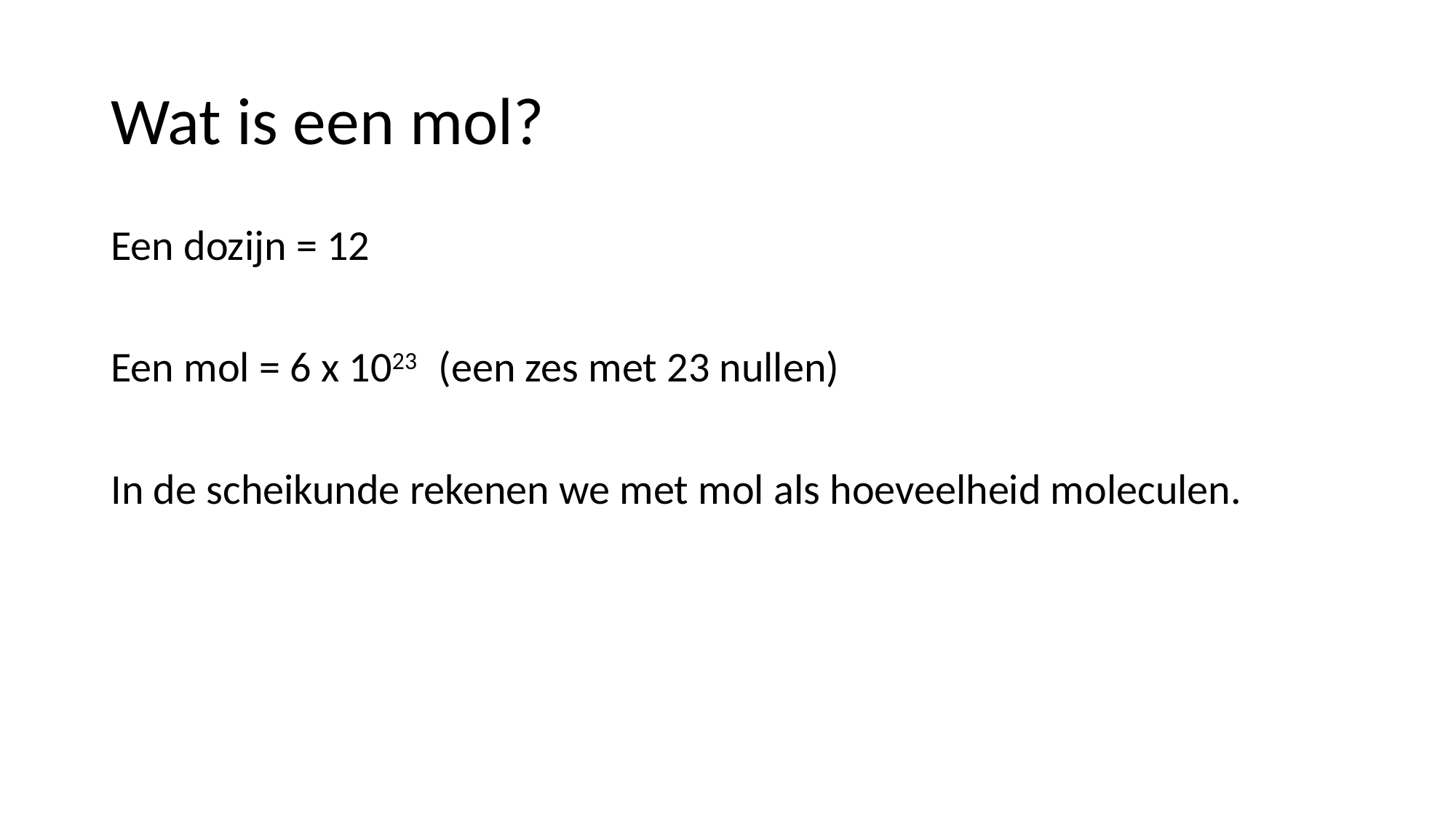

# Wat is een mol?
Een dozijn = 12

Een mol = 6 x 1023 	(een zes met 23 nullen)

In de scheikunde rekenen we met mol als hoeveelheid moleculen.